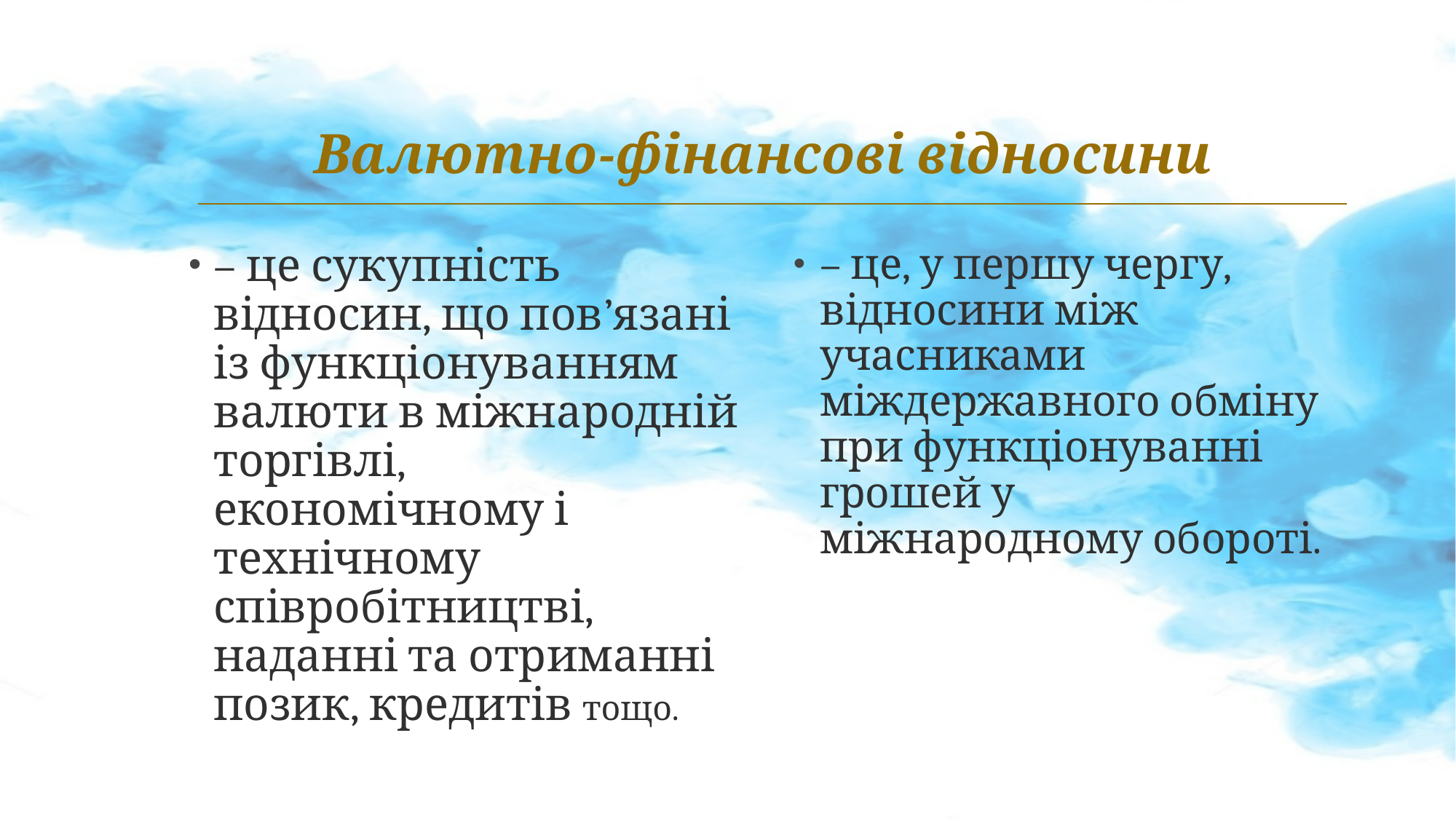

# Валютно-фінансові відносини
– це сукупність відносин, що пов’язані із функціонуванням валюти в міжнародній торгівлі, економічному і технічному співробітництві, наданні та отриманні позик, кредитів тощо.
– це, у першу чергу, відносини між учасниками міждержавного обміну при функціонуванні грошей у міжнародному обороті.